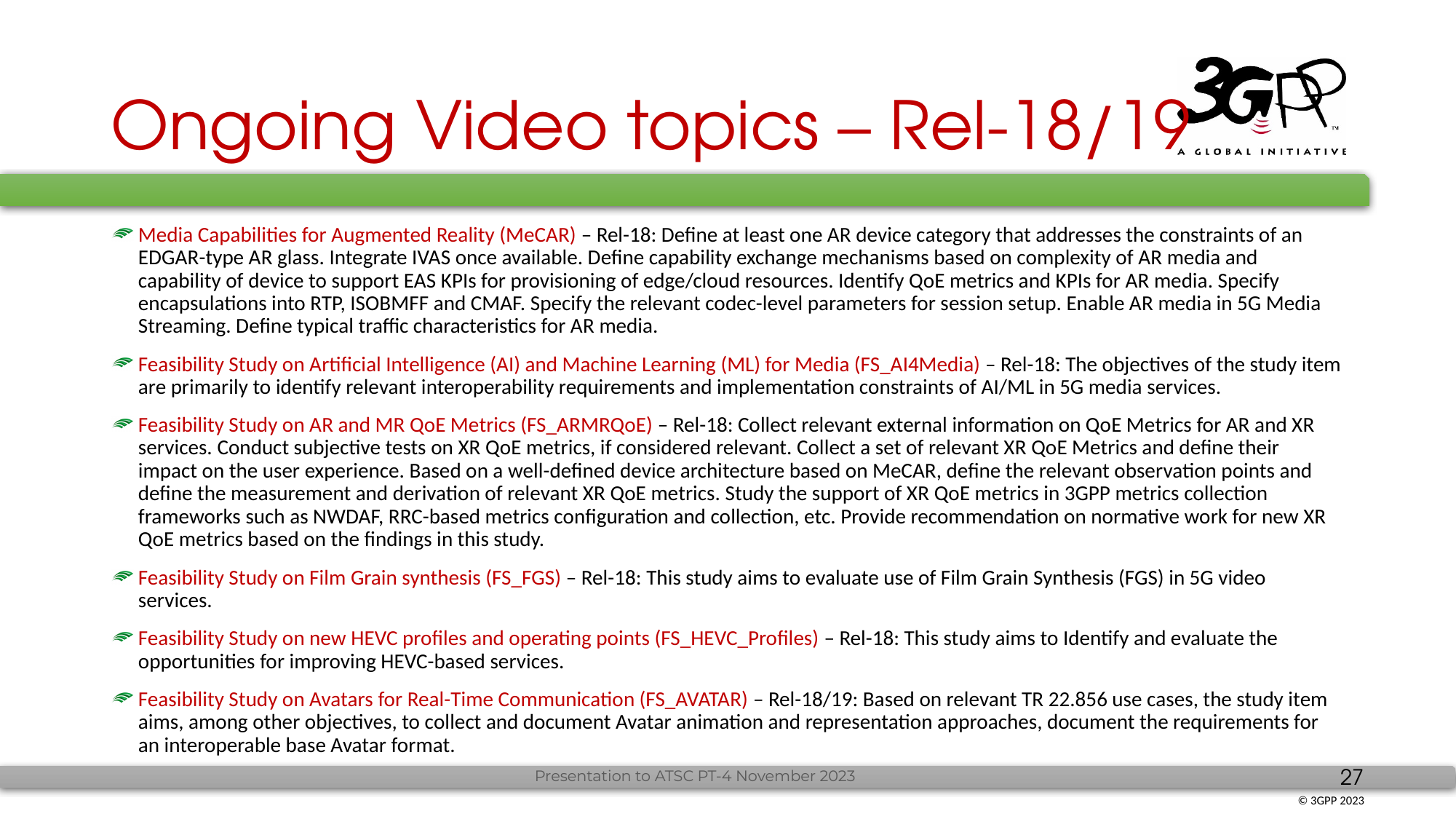

# Ongoing Video topics – Rel-18/19
Media Capabilities for Augmented Reality (MeCAR) – Rel-18: Define at least one AR device category that addresses the constraints of an EDGAR-type AR glass. Integrate IVAS once available. Define capability exchange mechanisms based on complexity of AR media and capability of device to support EAS KPIs for provisioning of edge/cloud resources. Identify QoE metrics and KPIs for AR media. Specify encapsulations into RTP, ISOBMFF and CMAF. Specify the relevant codec-level parameters for session setup. Enable AR media in 5G Media Streaming. Define typical traffic characteristics for AR media.
Feasibility Study on Artificial Intelligence (AI) and Machine Learning (ML) for Media (FS_AI4Media) – Rel-18: The objectives of the study item are primarily to identify relevant interoperability requirements and implementation constraints of AI/ML in 5G media services.
Feasibility Study on AR and MR QoE Metrics (FS_ARMRQoE) – Rel-18: Collect relevant external information on QoE Metrics for AR and XR services. Conduct subjective tests on XR QoE metrics, if considered relevant. Collect a set of relevant XR QoE Metrics and define their impact on the user experience. Based on a well-defined device architecture based on MeCAR, define the relevant observation points and define the measurement and derivation of relevant XR QoE metrics. Study the support of XR QoE metrics in 3GPP metrics collection frameworks such as NWDAF, RRC-based metrics configuration and collection, etc. Provide recommendation on normative work for new XR QoE metrics based on the findings in this study.
Feasibility Study on Film Grain synthesis (FS_FGS) – Rel-18: This study aims to evaluate use of Film Grain Synthesis (FGS) in 5G video services.
Feasibility Study on new HEVC profiles and operating points (FS_HEVC_Profiles) – Rel-18: This study aims to Identify and evaluate the opportunities for improving HEVC-based services.
Feasibility Study on Avatars for Real-Time Communication (FS_AVATAR) – Rel-18/19: Based on relevant TR 22.856 use cases, the study item aims, among other objectives, to collect and document Avatar animation and representation approaches, document the requirements for an interoperable base Avatar format.